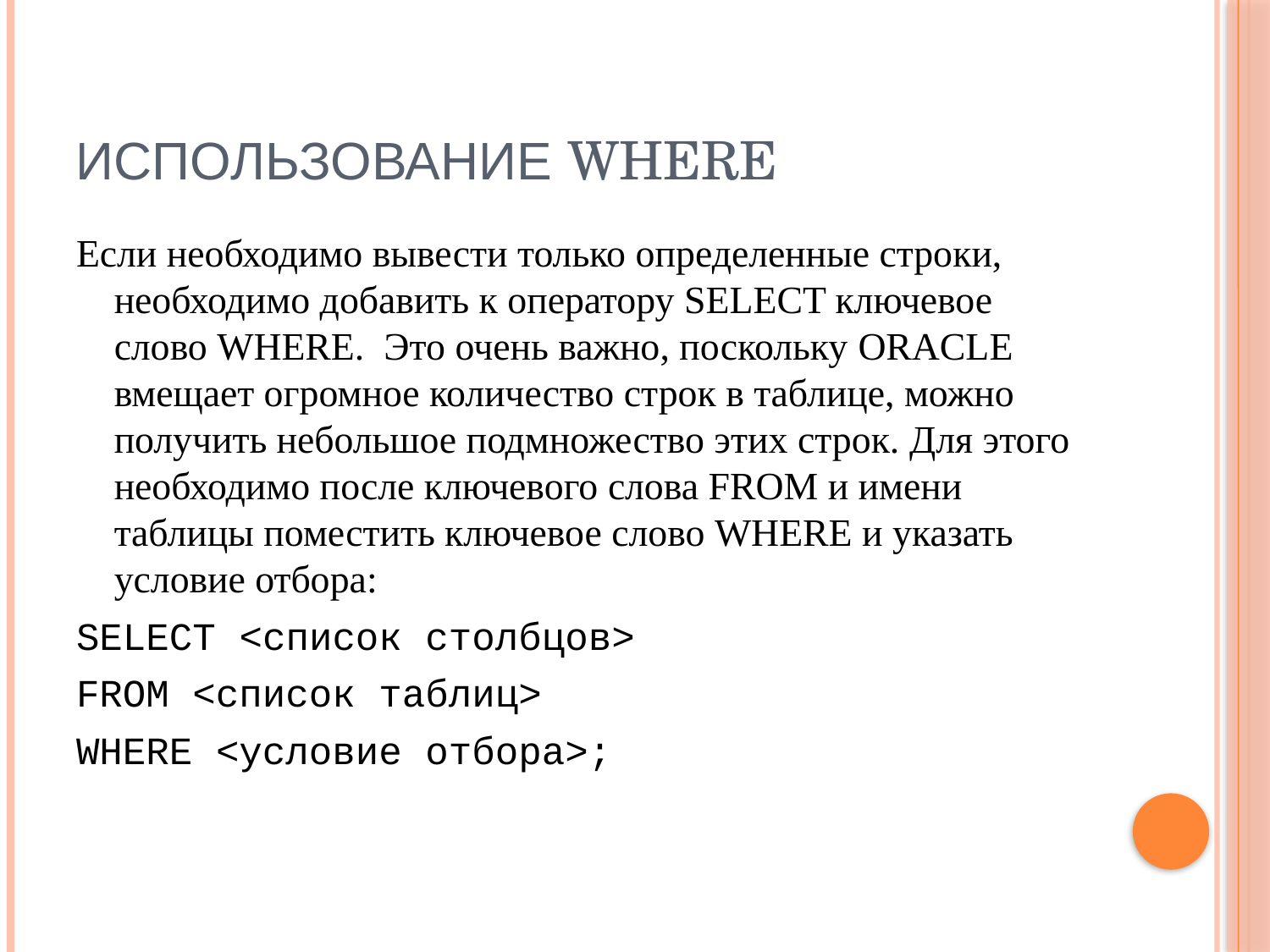

# Использование WHERE
Если необходимо вывести только определенные строки, необходимо добавить к оператору SELECT ключевое слово WHERE.  Это очень важно, поскольку ORACLE вмещает огромное количество строк в таблице, можно  получить небольшое подмножество этих строк. Для этого необходимо после ключевого слова FROM и имени таблицы поместить ключевое слово WHERE и указать условие отбора:
SELECT <список столбцов>
FROM <список таблиц>
WHERE <условие отбора>;